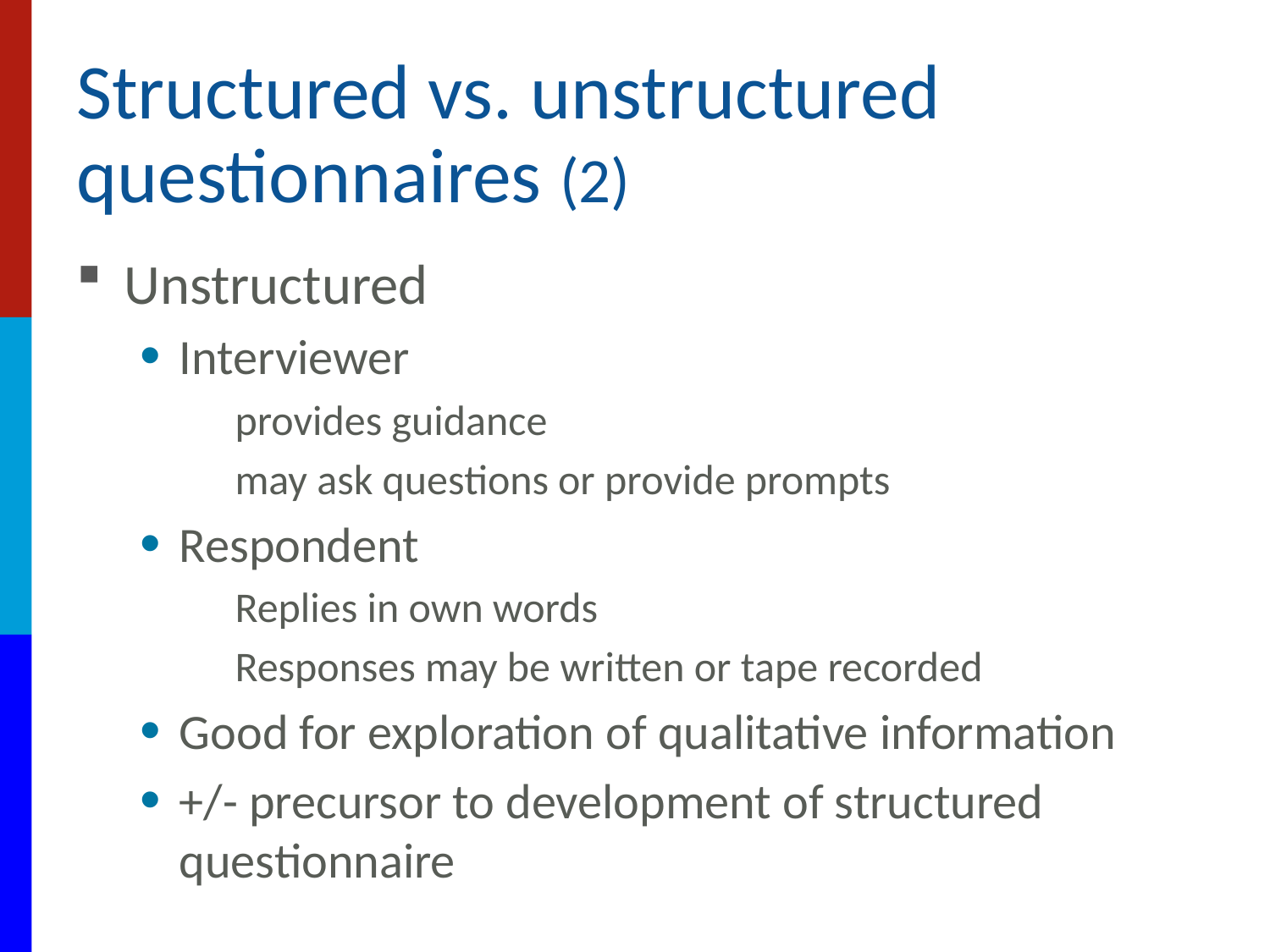

# Structured vs. unstructured questionnaires (2)
Unstructured
Interviewer
provides guidance
may ask questions or provide prompts
Respondent
Replies in own words
Responses may be written or tape recorded
Good for exploration of qualitative information
+/- precursor to development of structured questionnaire